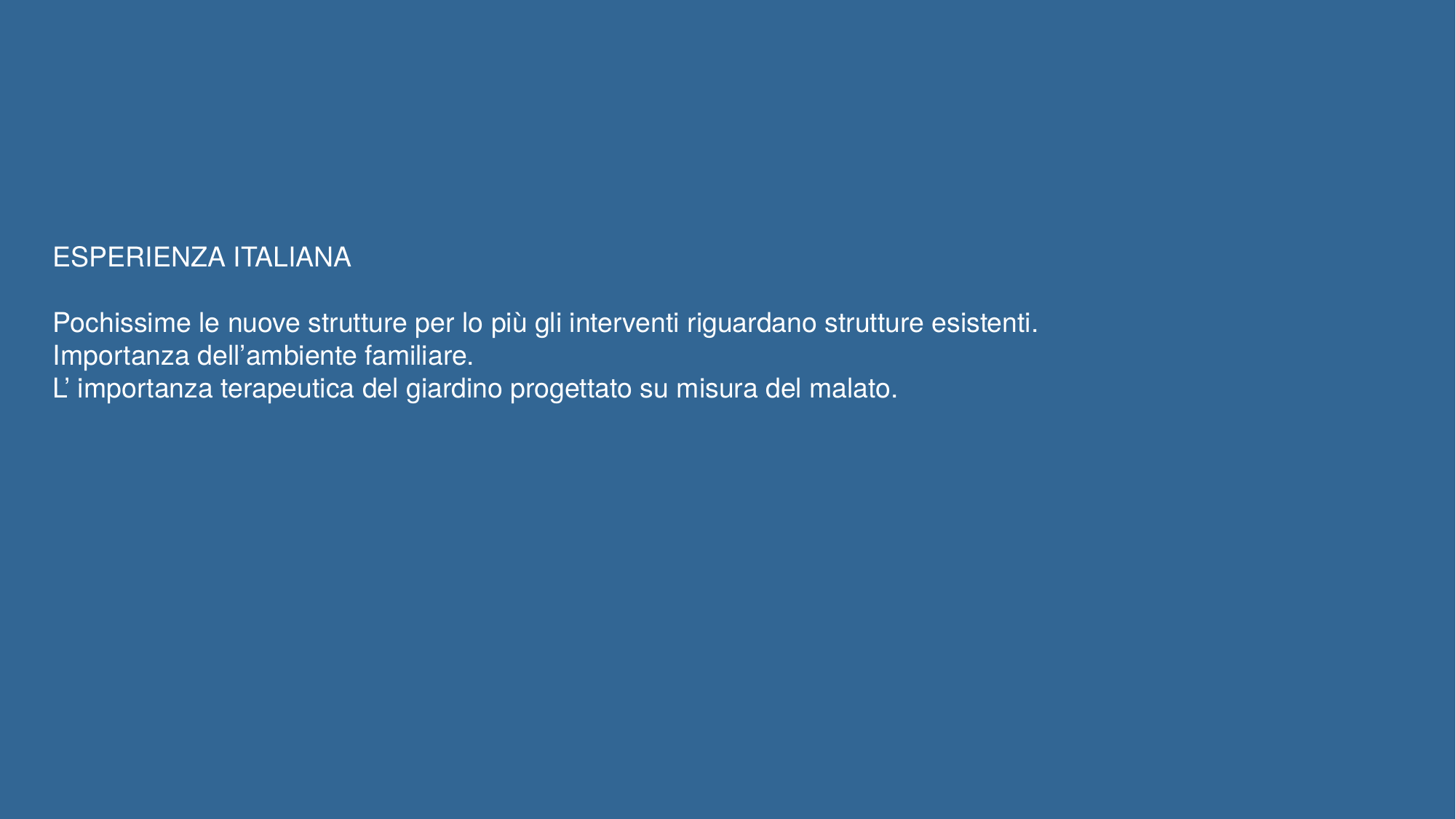

ESPERIENZA ITALIANA

Pochissime le nuove strutture per lo più gli interventi riguardano strutture esistenti.
Importanza dell’ambiente familiare.
L’ importanza terapeutica del giardino progettato su misura del malato.